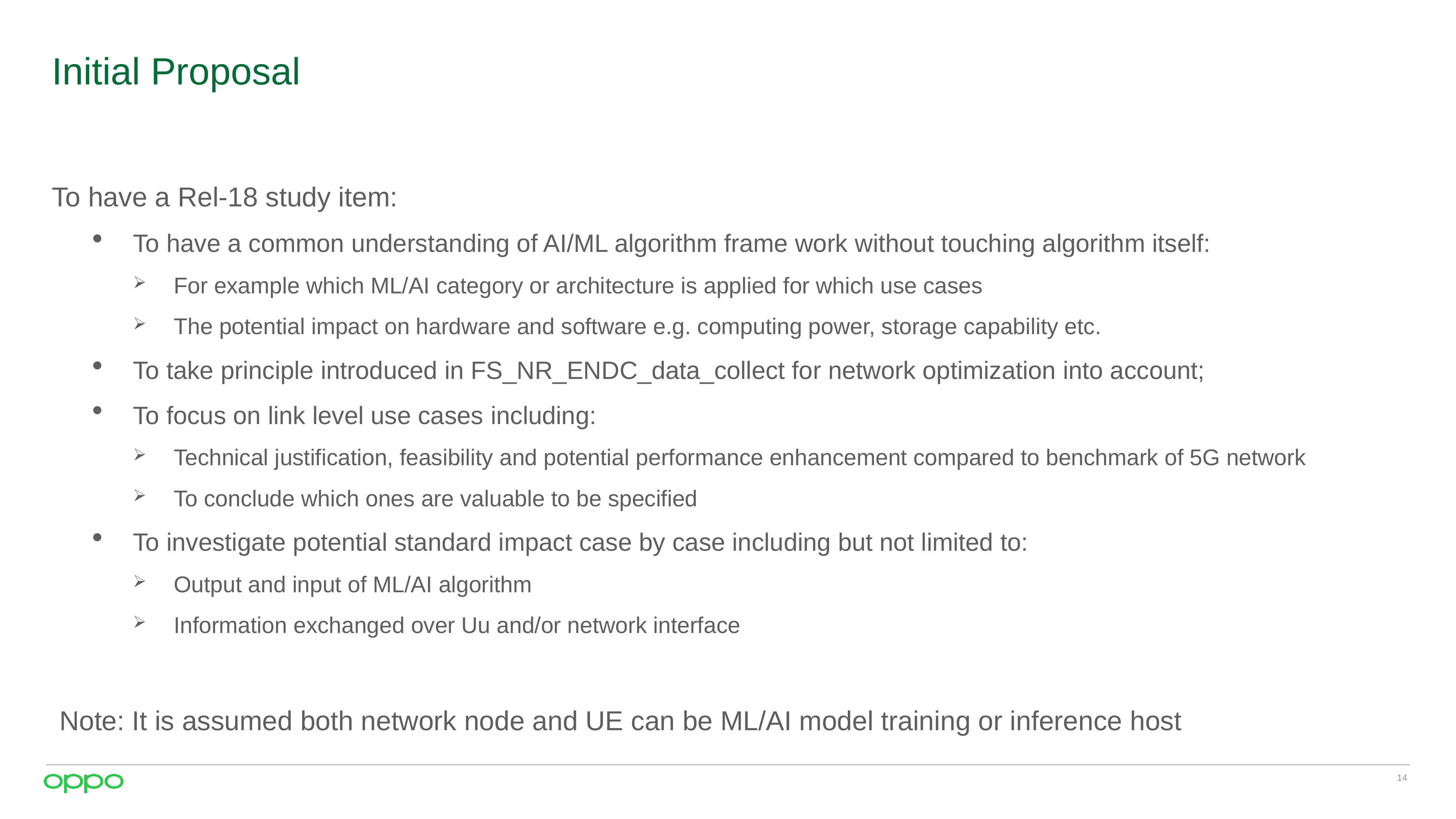

# Initial Proposal
To have a Rel-18 study item:
To have a common understanding of AI/ML algorithm frame work without touching algorithm itself:
For example which ML/AI category or architecture is applied for which use cases
The potential impact on hardware and software e.g. computing power, storage capability etc.
To take principle introduced in FS_NR_ENDC_data_collect for network optimization into account;
To focus on link level use cases including:
Technical justification, feasibility and potential performance enhancement compared to benchmark of 5G network
To conclude which ones are valuable to be specified
To investigate potential standard impact case by case including but not limited to:
Output and input of ML/AI algorithm
Information exchanged over Uu and/or network interface

 Note: It is assumed both network node and UE can be ML/AI model training or inference host